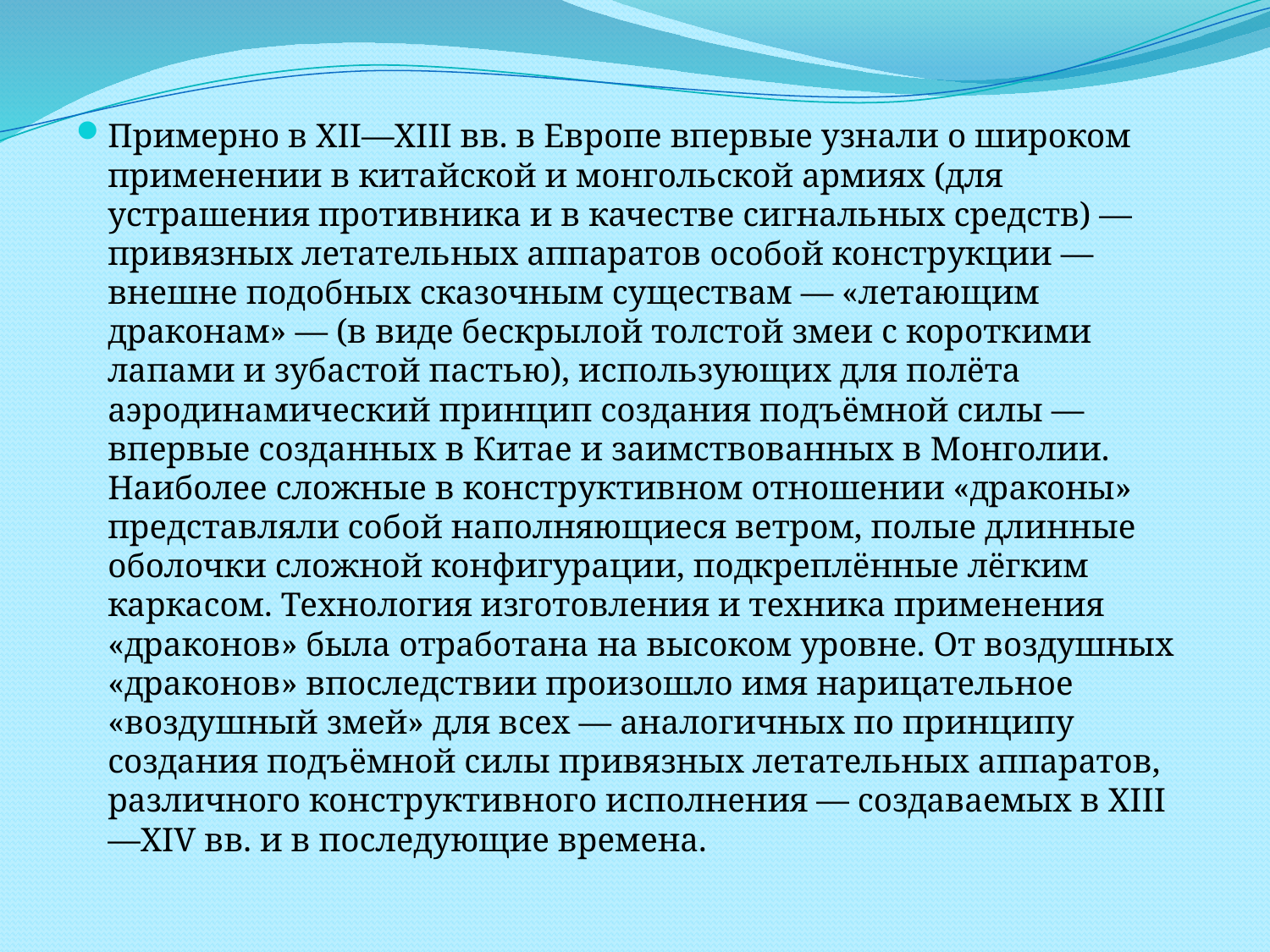

Примерно в XII—XIII вв. в Европе впервые узнали о широком применении в китайской и монгольской армиях (для устрашения противника и в качестве сигнальных средств) — привязных летательных аппаратов особой конструкции — внешне подобных сказочным существам — «летающим драконам» — (в виде бескрылой толстой змеи с короткими лапами и зубастой пастью), использующих для полёта аэродинамический принцип создания подъёмной силы — впервые созданных в Китае и заимствованных в Монголии. Наиболее сложные в конструктивном отношении «драконы» представляли собой наполняющиеся ветром, полые длинные оболочки сложной конфигурации, подкреплённые лёгким каркасом. Технология изготовления и техника применения «драконов» была отработана на высоком уровне. От воздушных «драконов» впоследствии произошло имя нарицательное «воздушный змей» для всех — аналогичных по принципу создания подъёмной силы привязных летательных аппаратов, различного конструктивного исполнения — создаваемых в XIII—XIV вв. и в последующие времена.